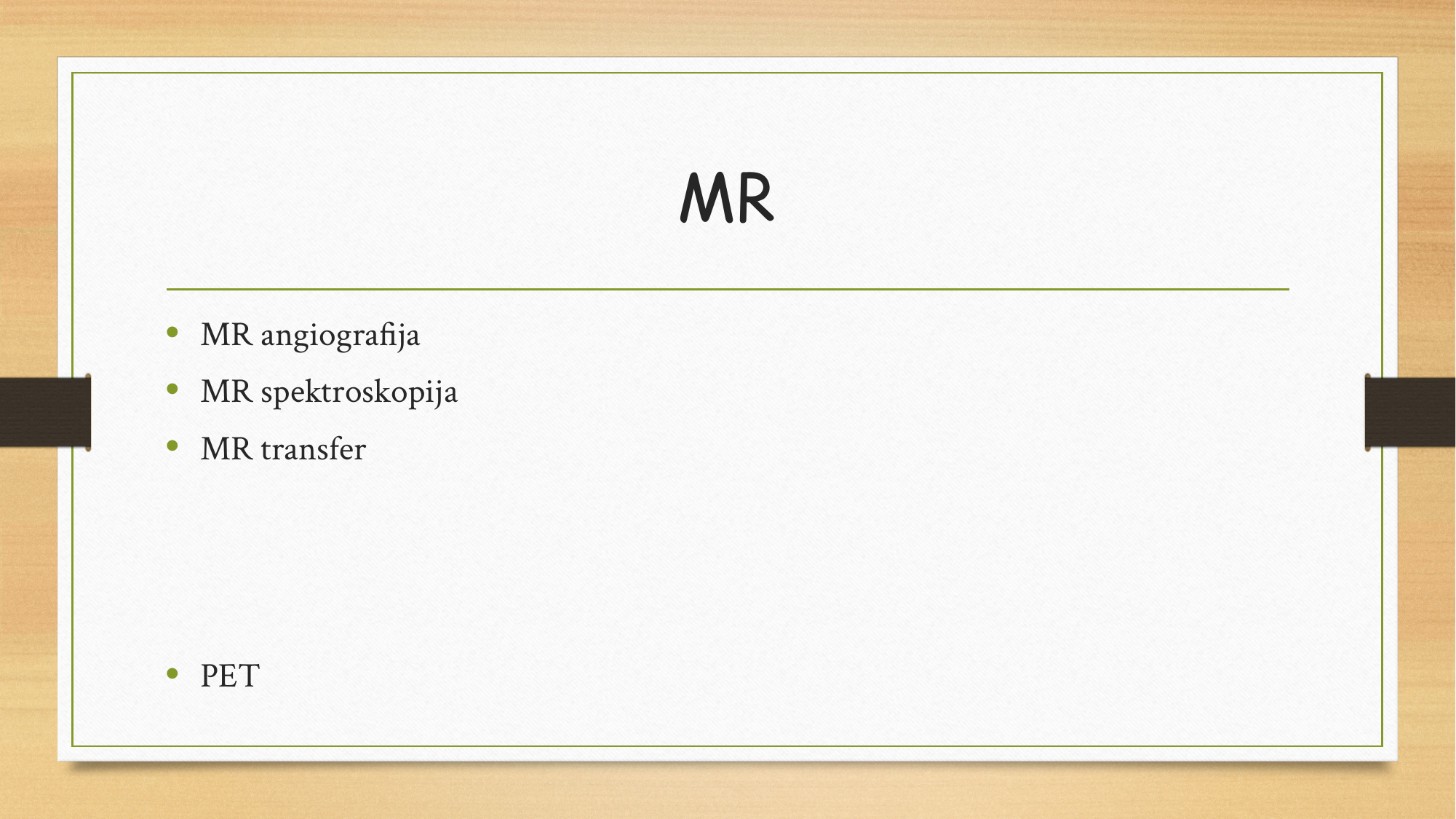

# MR
MR angiografija
MR spektroskopija
MR transfer

PET